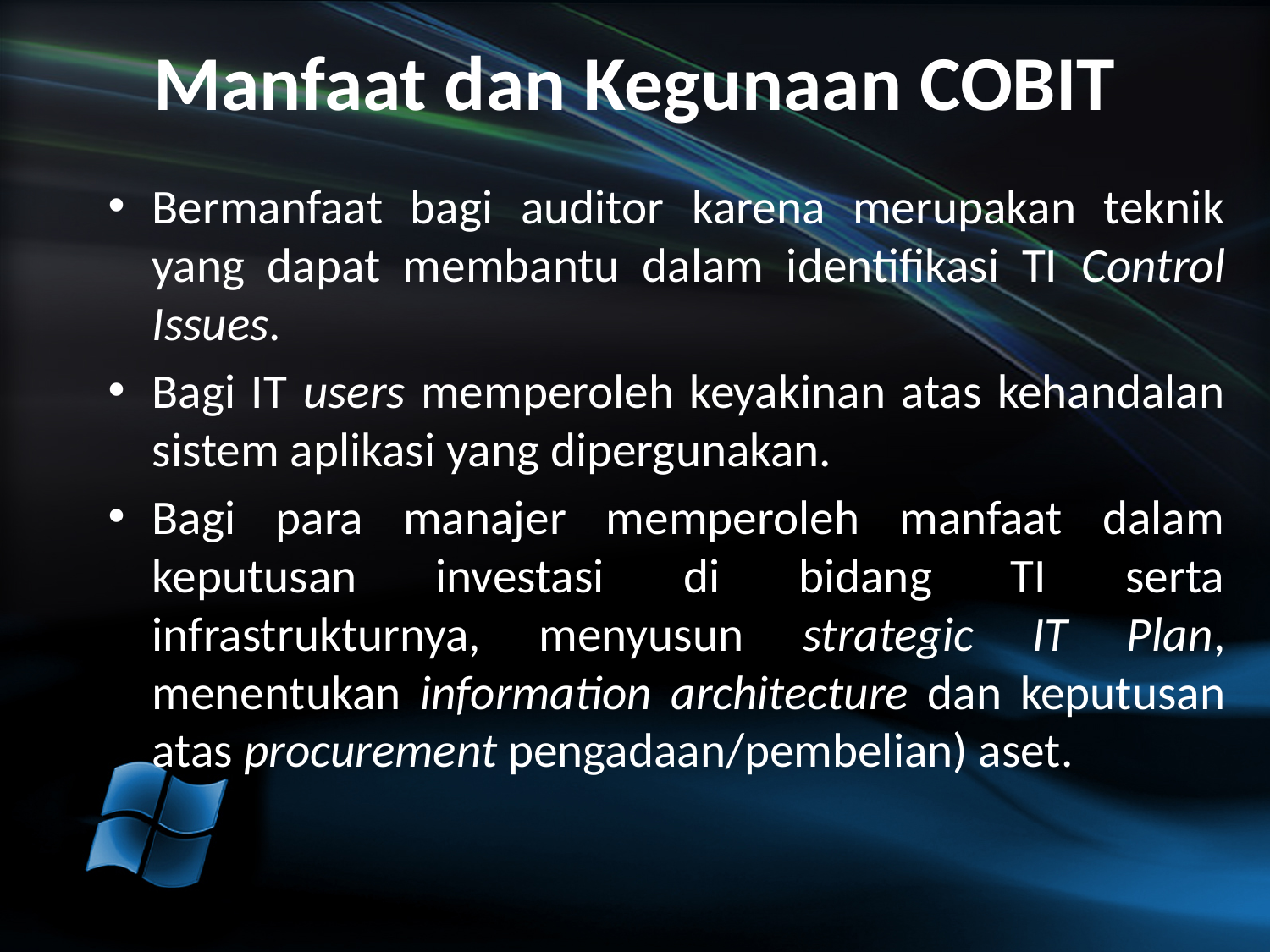

# Manfaat dan Kegunaan COBIT
Bermanfaat bagi auditor karena merupakan teknik yang dapat membantu dalam identifikasi TI Control Issues.
Bagi IT users memperoleh keyakinan atas kehandalan sistem aplikasi yang dipergunakan.
Bagi para manajer memperoleh manfaat dalam keputusan investasi di bidang TI serta infrastrukturnya, menyusun strategic IT Plan, menentukan information architecture dan keputusan atas procurement pengadaan/pembelian) aset.